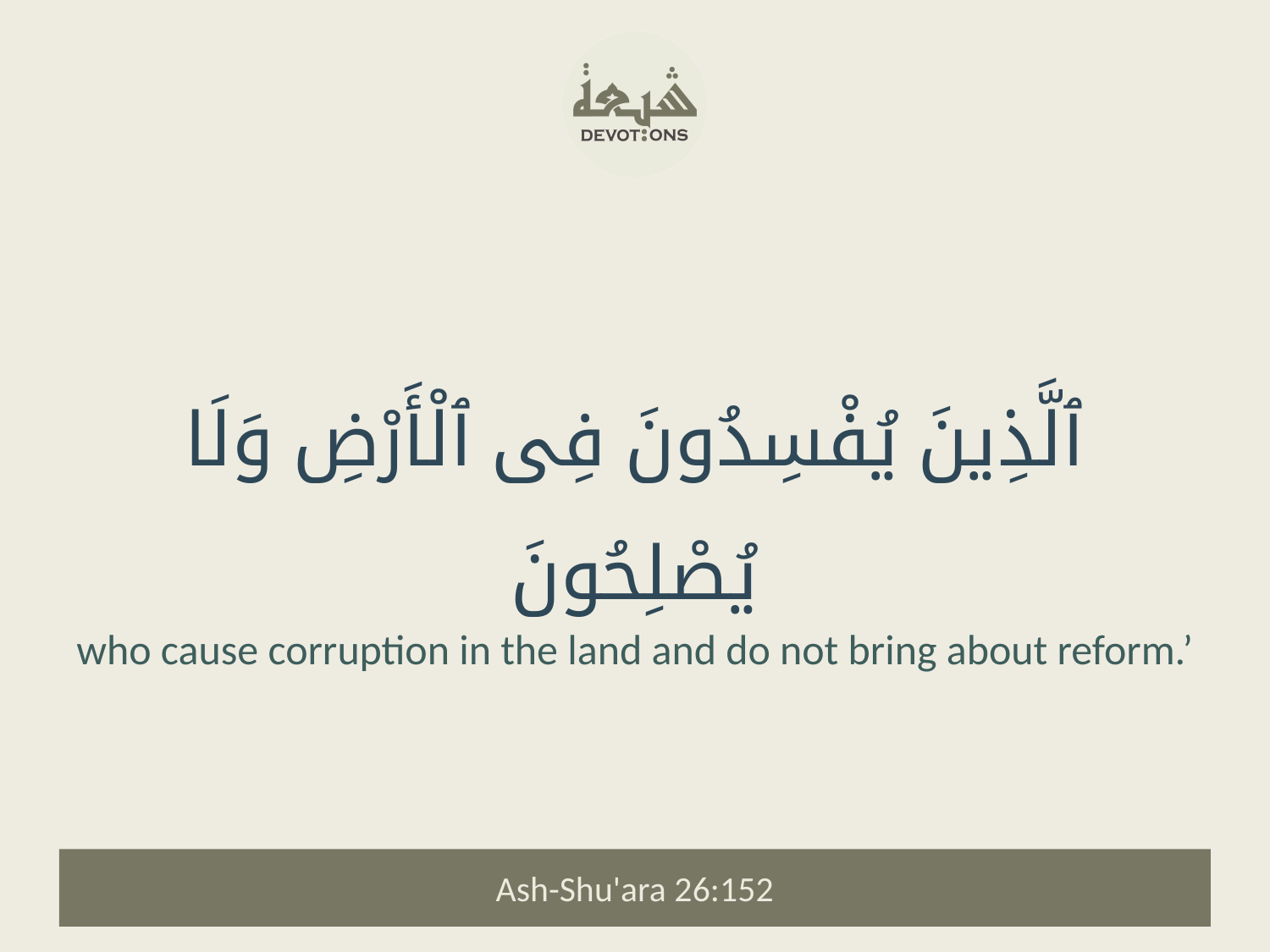

ٱلَّذِينَ يُفْسِدُونَ فِى ٱلْأَرْضِ وَلَا يُصْلِحُونَ
who cause corruption in the land and do not bring about reform.’
Ash-Shu'ara 26:152